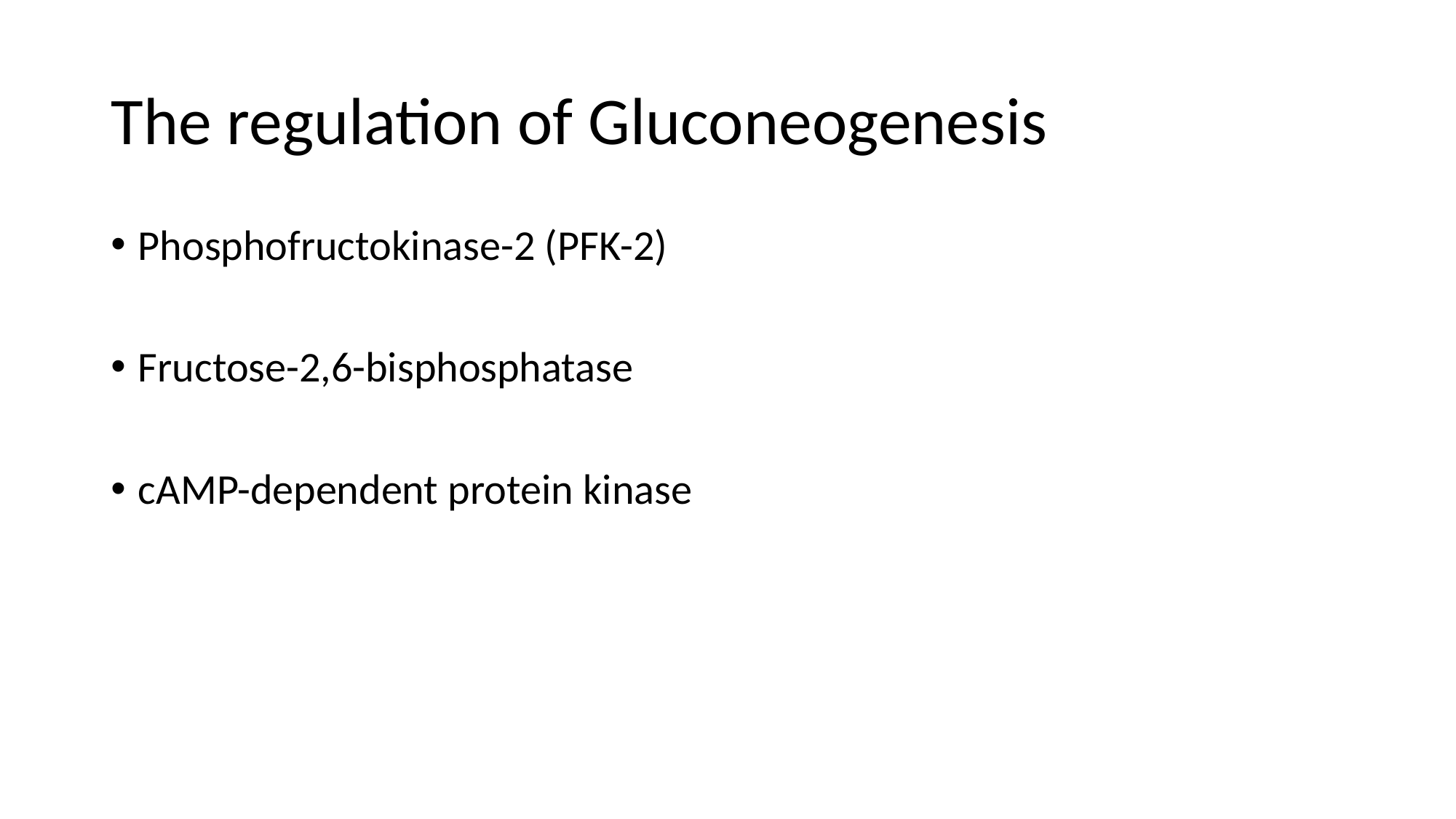

# The regulation of Gluconeogenesis
Phosphofructokinase-2 (PFK-2)

Fructose-2,6-bisphosphatase

cAMP-dependent protein kinase